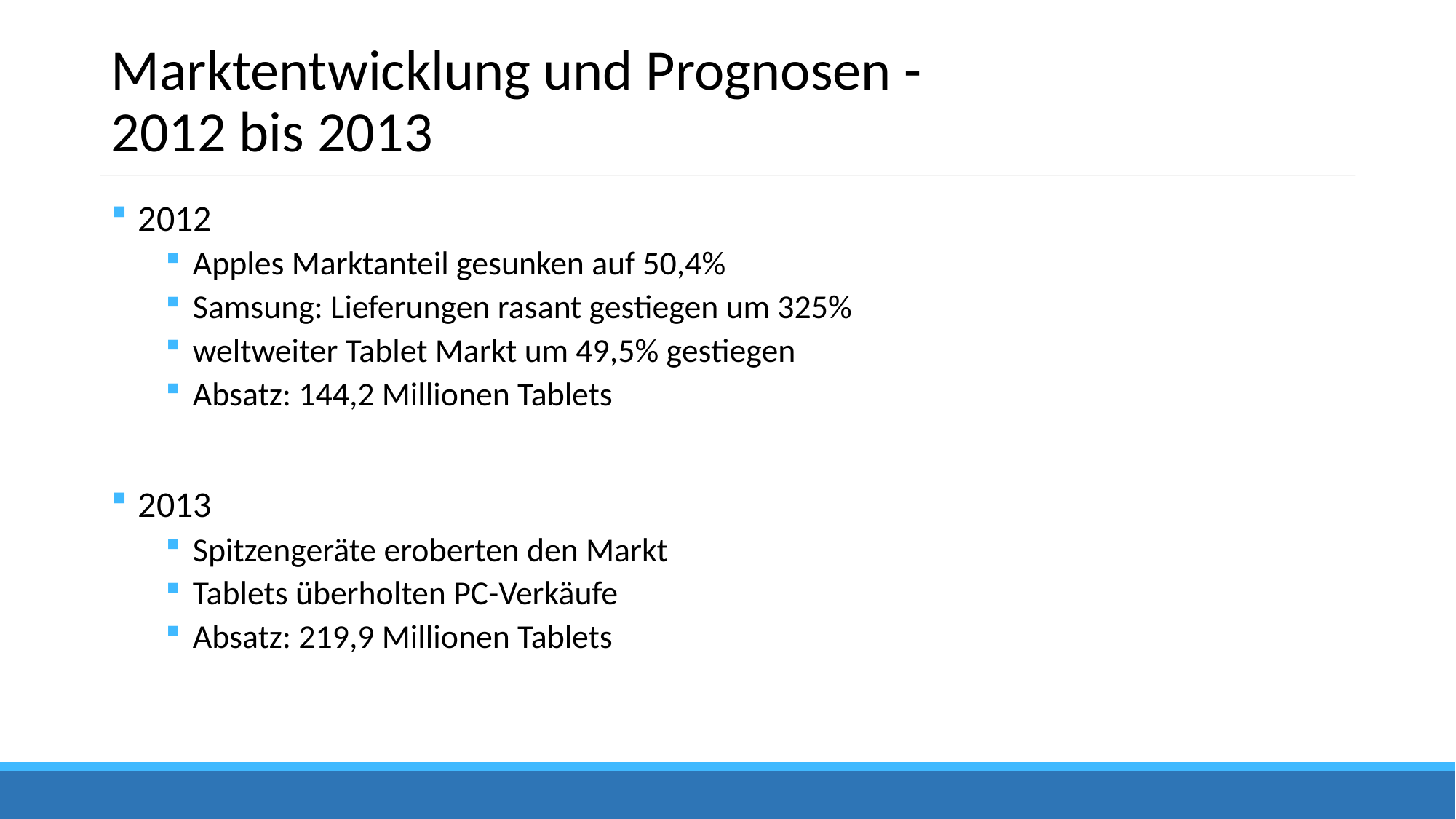

# Marktentwicklung und Prognosen - 2012 bis 2013
2012
Apples Marktanteil gesunken auf 50,4%
Samsung: Lieferungen rasant gestiegen um 325%
weltweiter Tablet Markt um 49,5% gestiegen
Absatz: 144,2 Millionen Tablets

2013
Spitzengeräte eroberten den Markt
Tablets überholten PC-Verkäufe
Absatz: 219,9 Millionen Tablets